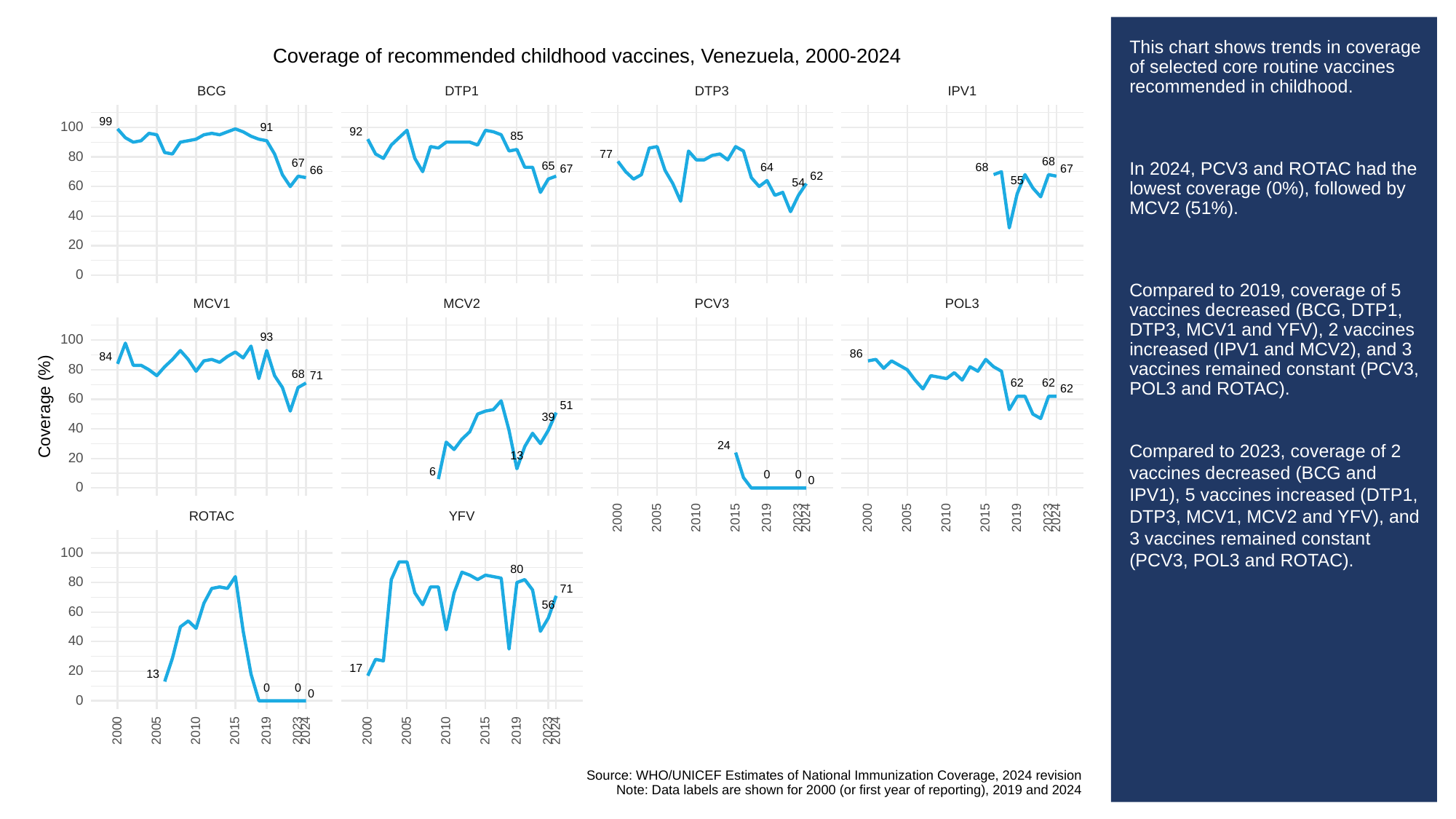

# This chart shows trends in coverage of selected core routine vaccines recommended in childhood.

In 2024, PCV3 and ROTAC had the lowest coverage (0%), followed by MCV2 (51%).

Compared to 2019, coverage of 5 vaccines decreased (BCG, DTP1, DTP3, MCV1 and YFV), 2 vaccines increased (IPV1 and MCV2), and 3 vaccines remained constant (PCV3, POL3 and ROTAC).

Compared to 2023, coverage of 2 vaccines decreased (BCG and IPV1), 5 vaccines increased (DTP1, DTP3, MCV1, MCV2 and YFV), and 3 vaccines remained constant (PCV3, POL3 and ROTAC).

Coverage of recommended childhood vaccines, Venezuela, 2000-2024
BCG
DTP3
DTP1
IPV1

99
100
91

92

85

77
80

68
67
65
68
64
67
67
66

62
55
54
60

40

20

0

POL3
PCV3
MCV1
MCV2

93
100

86
84

80

68
71
62
62

62
60
Coverage (%)

51
39

40

24

13

20

6
0
0

0
0

ROTAC
YFV
2023
2023
2000
2005
2010
2015
2019
2024
2000
2005
2010
2015
2019
2024

100

80

80

71

56
60

40

17
20
13

0
0

0
0

2023
2023
2000
2005
2010
2015
2019
2024
2000
2005
2010
2015
2019
2024
Source: WHO/UNICEF Estimates of National Immunization Coverage, 2024 revision
Note: Data labels are shown for 2000 (or first year of reporting), 2019 and 2024